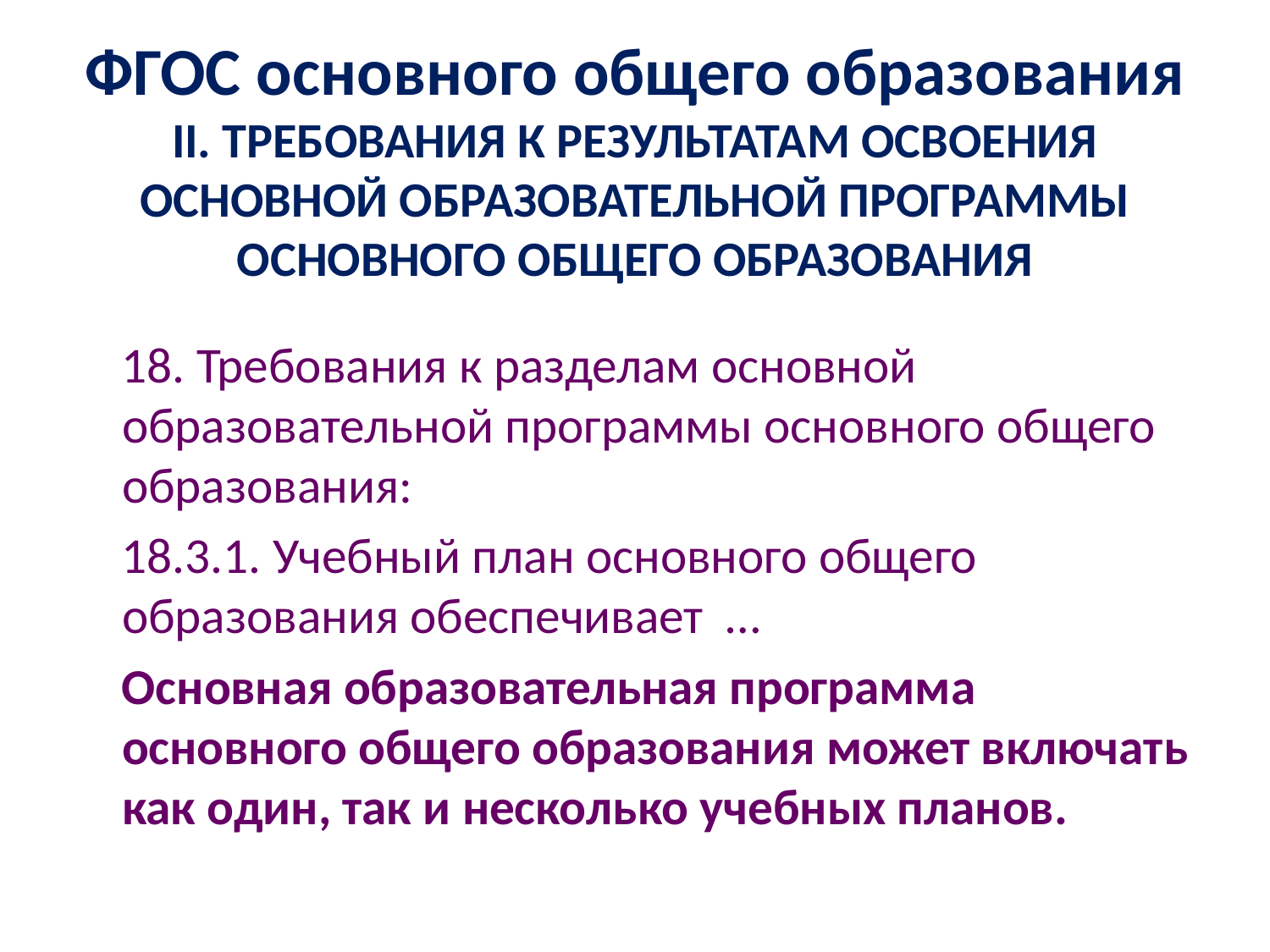

# ФГОС основного общего образования II. ТРЕБОВАНИЯ К РЕЗУЛЬТАТАМ ОСВОЕНИЯ ОСНОВНОЙ ОБРАЗОВАТЕЛЬНОЙ ПРОГРАММЫ ОСНОВНОГО ОБЩЕГО ОБРАЗОВАНИЯ
    18. Требования к разделам основной образовательной программы основного общего образования:
    18.3.1. Учебный план основного общего образования обеспечивает  …
    Основная образовательная программа основного общего образования может включать как один, так и несколько учебных планов.